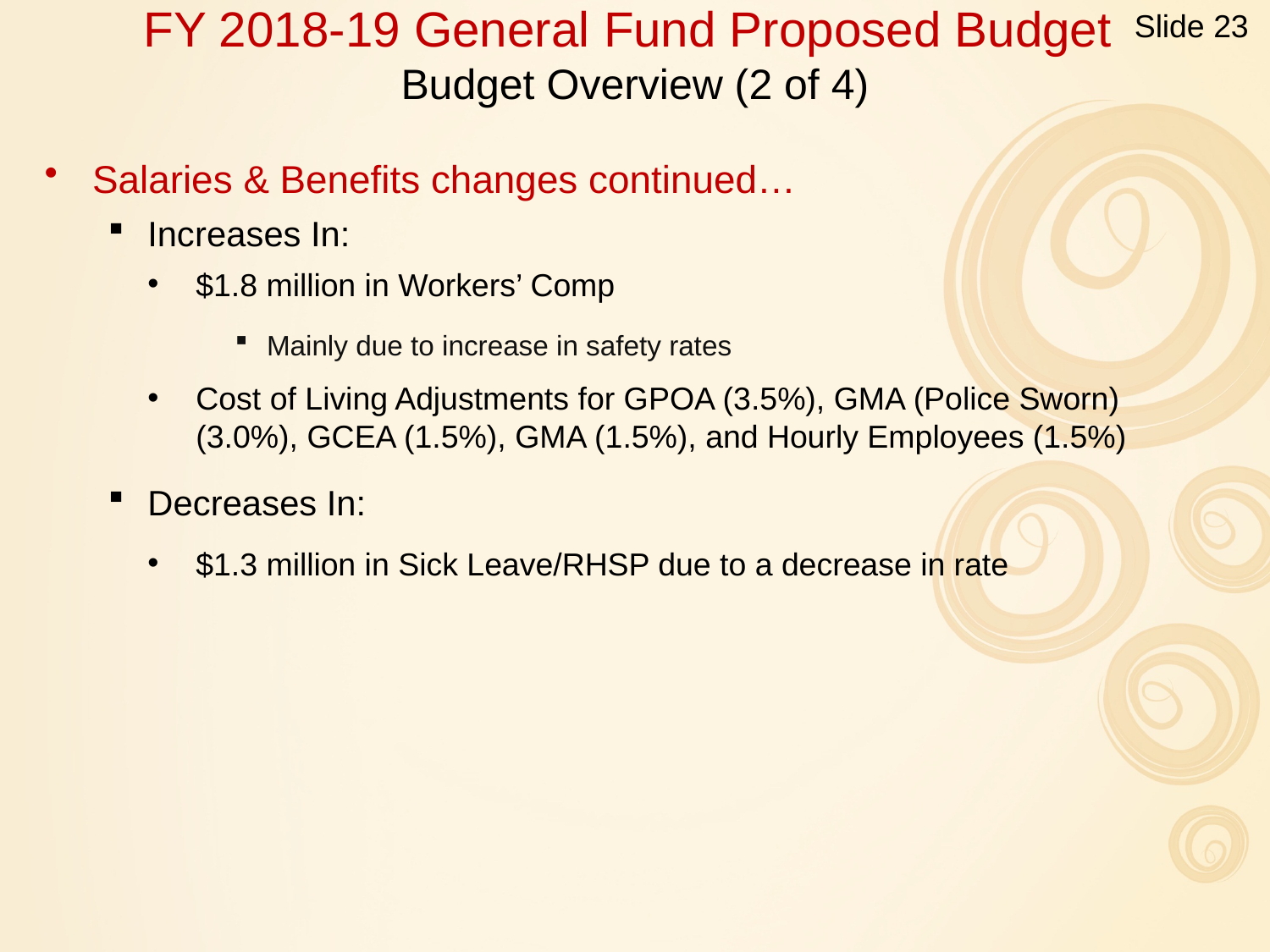

Slide 23
FY 2018-19 General Fund Proposed Budget
Budget Overview (2 of 4)
Salaries & Benefits changes continued…
Increases In:
$1.8 million in Workers’ Comp
Mainly due to increase in safety rates
Cost of Living Adjustments for GPOA (3.5%), GMA (Police Sworn) (3.0%), GCEA (1.5%), GMA (1.5%), and Hourly Employees (1.5%)
Decreases In:
$1.3 million in Sick Leave/RHSP due to a decrease in rate